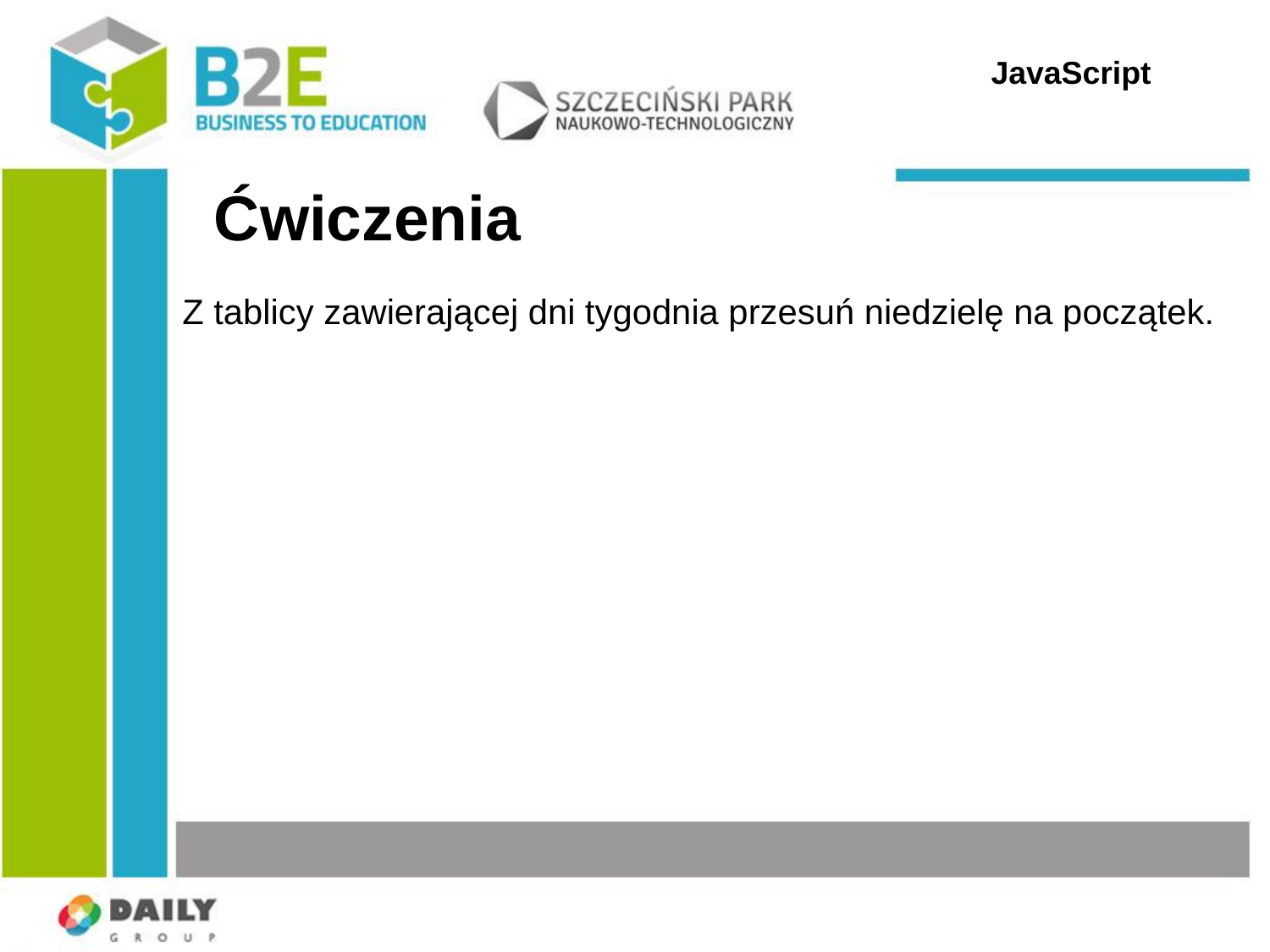

JavaScript
# Ćwiczenia
Z tablicy zawierającej dni tygodnia przesuń niedzielę na początek.